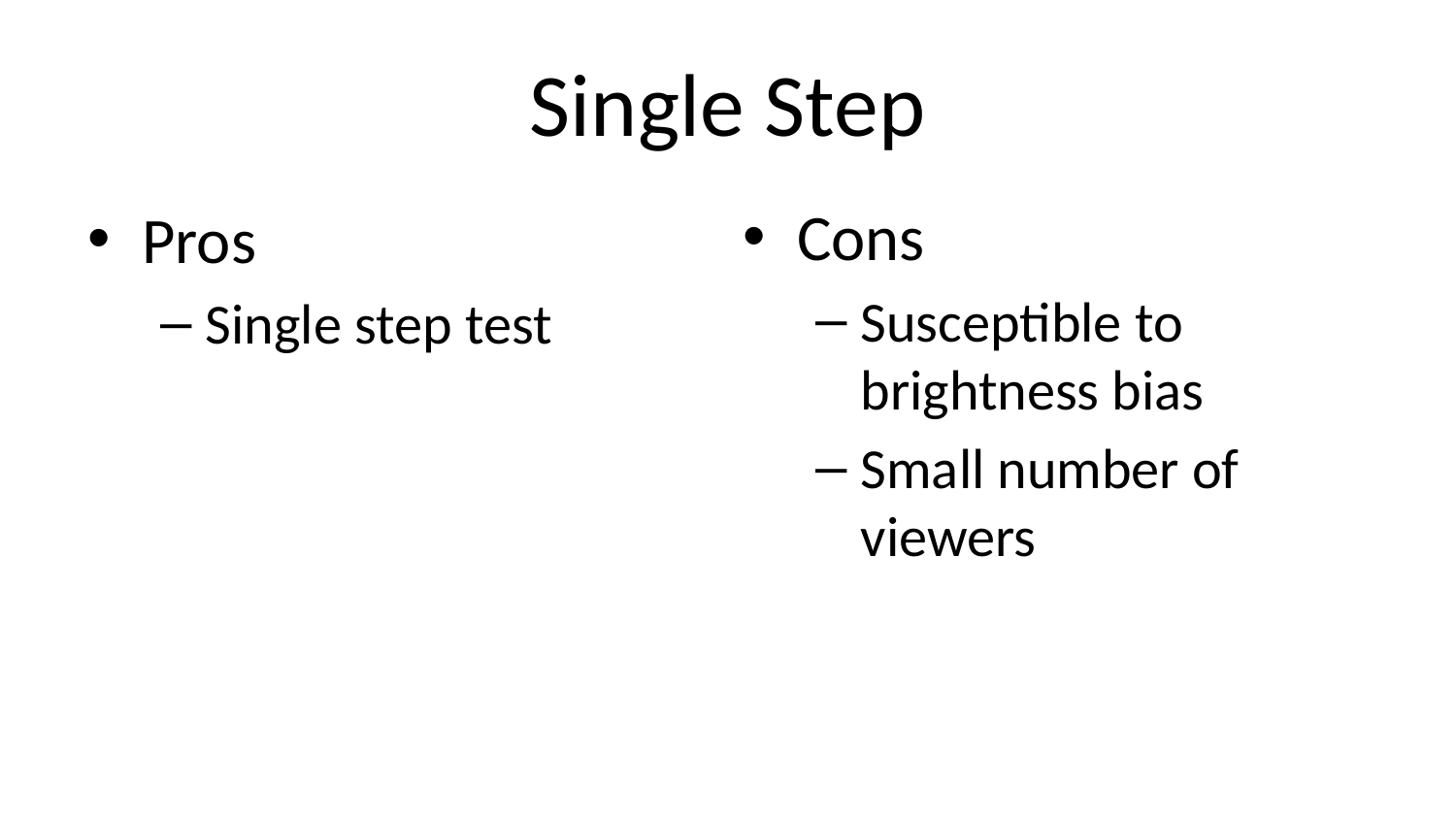

# Single Step
Cons
Susceptible to brightness bias
Small number of viewers
Pros
Single step test